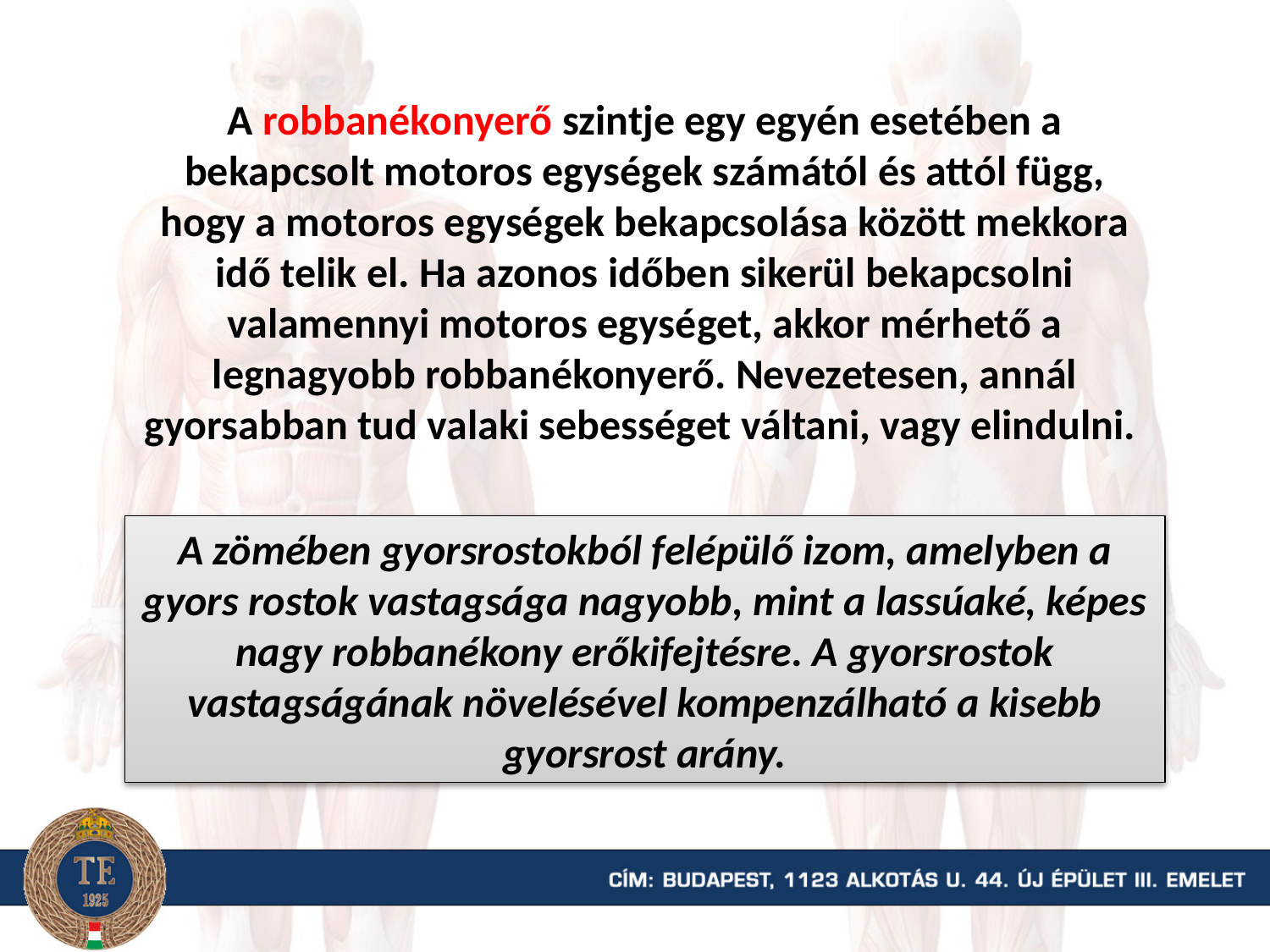

A robbanékonyerő szintje egy egyén esetében a bekapcsolt motoros egységek számától és attól függ, hogy a motoros egységek bekapcsolása között mekkora idő telik el. Ha azonos időben sikerül bekapcsolni valamennyi motoros egységet, akkor mérhető a legnagyobb robbanékonyerő. Nevezetesen, annál gyorsabban tud valaki sebességet váltani, vagy elindulni.
A zömében gyorsrostokból felépülő izom, amelyben a gyors rostok vastagsága nagyobb, mint a lassúaké, képes nagy robbanékony erőkifejtésre. A gyorsrostok vastagságának növelésével kompenzálható a kisebb gyorsrost arány.